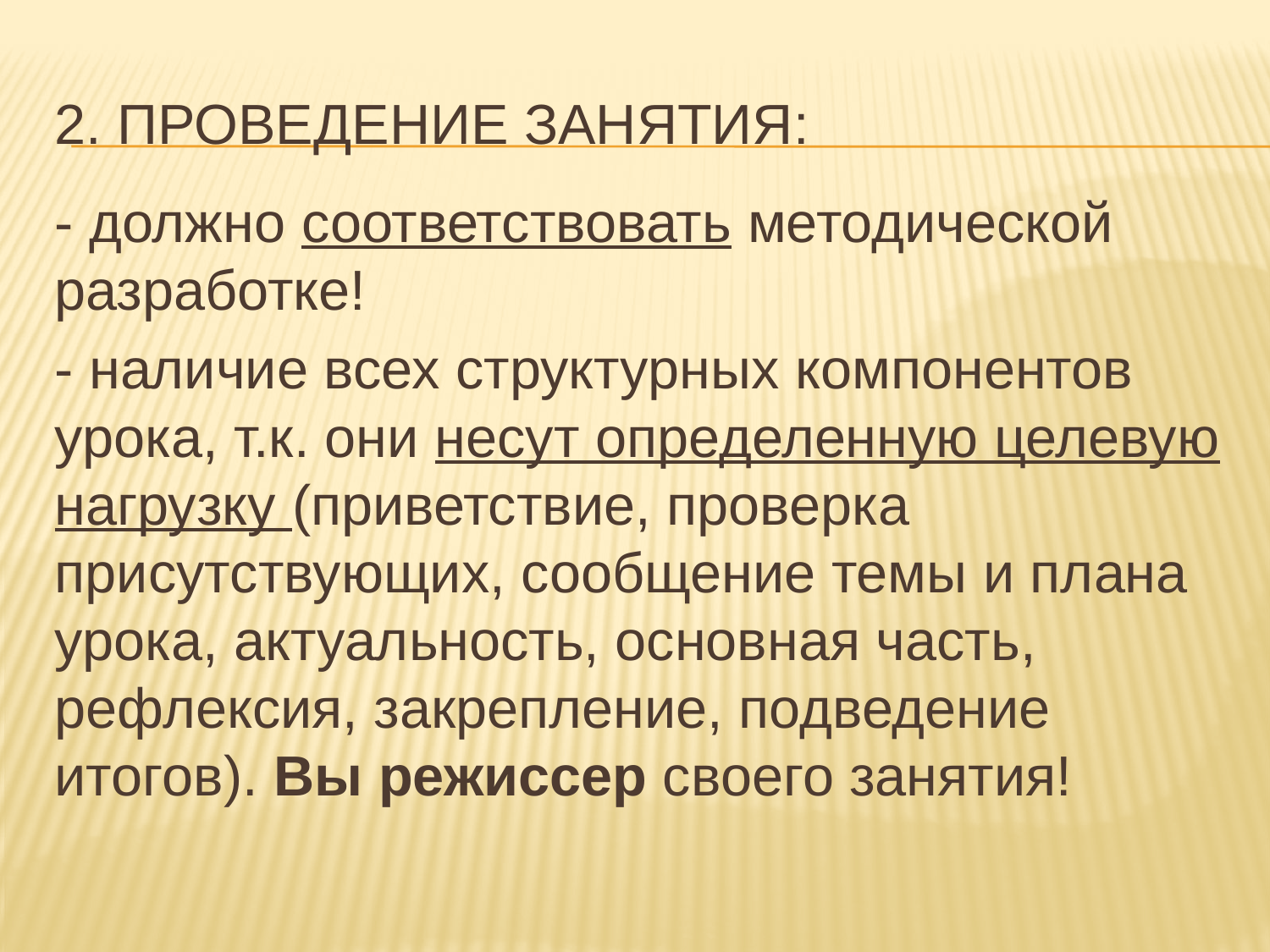

# 2. Проведение занятия:
- должно соответствовать методической разработке!
- наличие всех структурных компонентов урока, т.к. они несут определенную целевую нагрузку (приветствие, проверка присутствующих, сообщение темы и плана урока, актуальность, основная часть, рефлексия, закрепление, подведение итогов). Вы режиссер своего занятия!